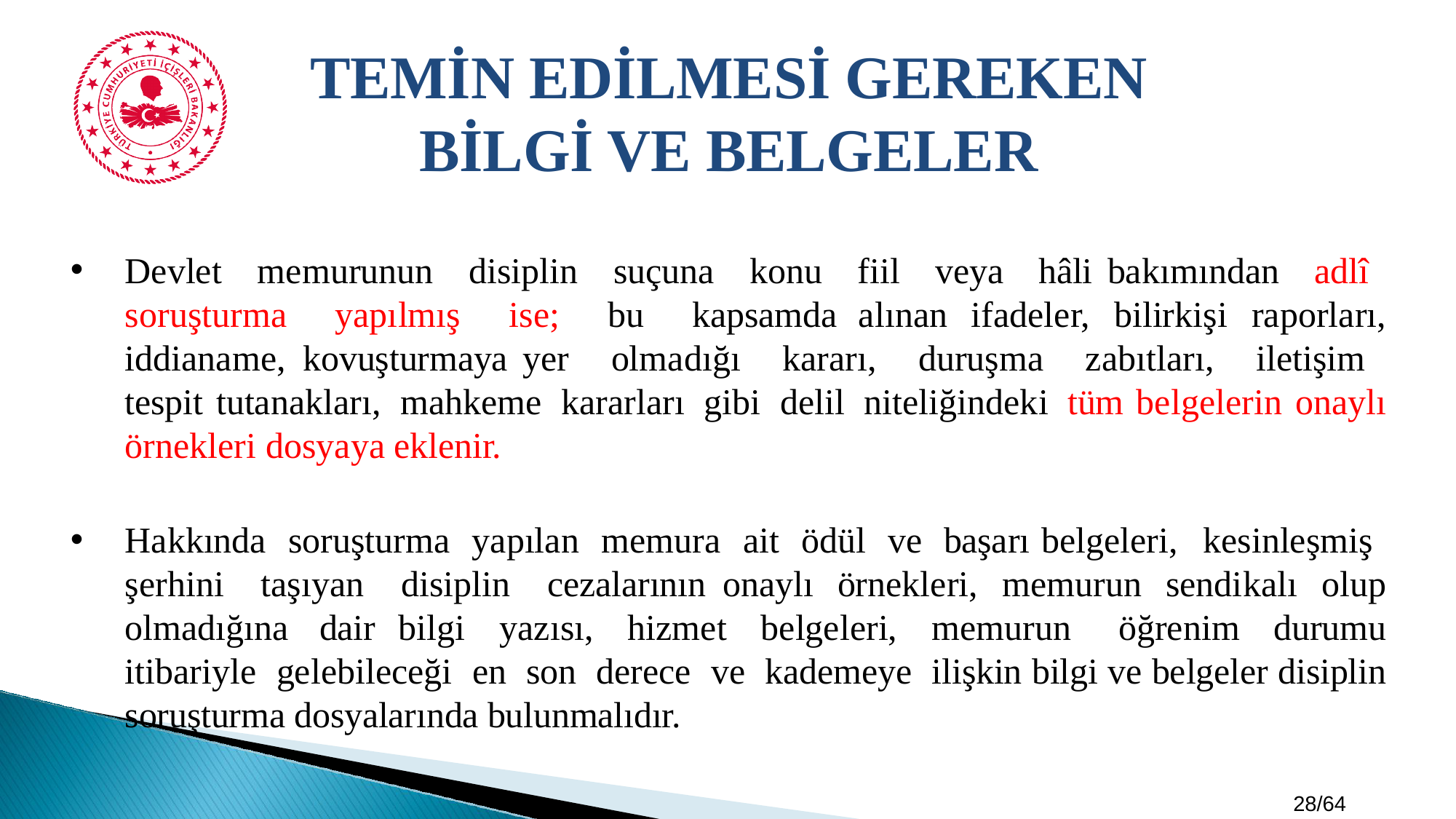

TEMİN EDİLMESİ GEREKEN BİLGİ VE BELGELER
Devlet  memurunun  disiplin  suçuna  konu  fiil  veya  hâli bakımından  adlî  soruşturma  yapılmış  ise;  bu  kapsamda alınan ifadeler, bilirkişi raporları, iddianame, kovuşturmaya yer  olmadığı  kararı,  duruşma  zabıtları,  iletişim  tespit tutanakları, mahkeme kararları gibi delil niteliğindeki tüm belgelerin onaylı örnekleri dosyaya eklenir.

Hakkında soruşturma yapılan memura  ait ödül ve başarı belgeleri,  kesinleşmiş  şerhini  taşıyan  disiplin  cezalarının onaylı örnekleri, memurun sendikalı olup olmadığına dair bilgi yazısı, hizmet belgeleri, memurun  öğrenim durumu itibariyle gelebileceği en son derece ve kademeye ilişkin bilgi ve belgeler disiplin soruşturma dosyalarında bulunmalıdır.